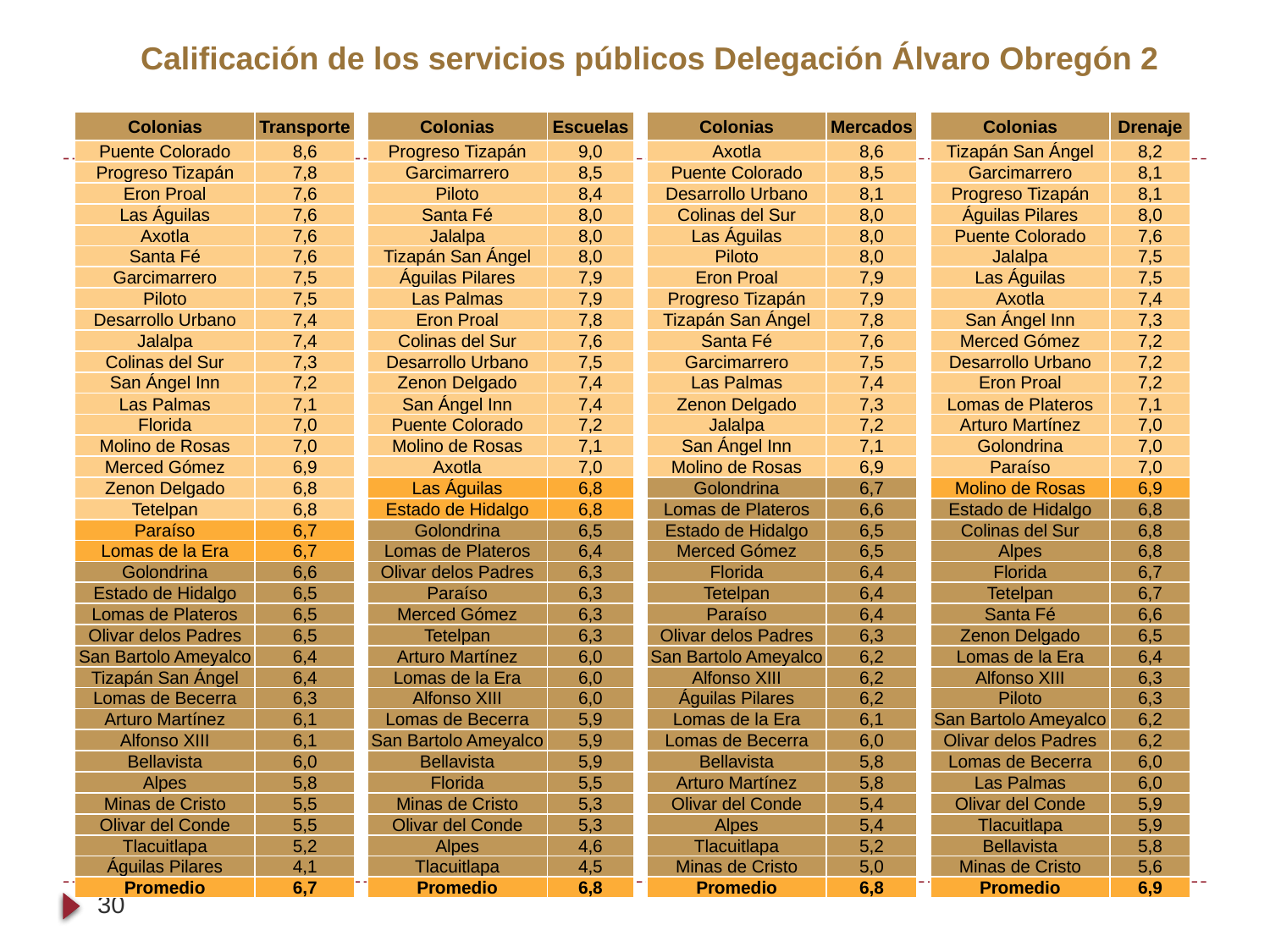

# Calificación de los servicios públicos Delegación Álvaro Obregón 2
| Colonias | Escuelas |
| --- | --- |
| Progreso Tizapán | 9,0 |
| Garcimarrero | 8,5 |
| Piloto | 8,4 |
| Santa Fé | 8,0 |
| Jalalpa | 8,0 |
| Tizapán San Ángel | 8,0 |
| Águilas Pilares | 7,9 |
| Las Palmas | 7,9 |
| Eron Proal | 7,8 |
| Colinas del Sur | 7,6 |
| Desarrollo Urbano | 7,5 |
| Zenon Delgado | 7,4 |
| San Ángel Inn | 7,4 |
| Puente Colorado | 7,2 |
| Molino de Rosas | 7,1 |
| Axotla | 7,0 |
| Las Águilas | 6,8 |
| Estado de Hidalgo | 6,8 |
| Golondrina | 6,5 |
| Lomas de Plateros | 6,4 |
| Olivar delos Padres | 6,3 |
| Paraíso | 6,3 |
| Merced Gómez | 6,3 |
| Tetelpan | 6,3 |
| Arturo Martínez | 6,0 |
| Lomas de la Era | 6,0 |
| Alfonso XIII | 6,0 |
| Lomas de Becerra | 5,9 |
| San Bartolo Ameyalco | 5,9 |
| Bellavista | 5,9 |
| Florida | 5,5 |
| Minas de Cristo | 5,3 |
| Olivar del Conde | 5,3 |
| Alpes | 4,6 |
| Tlacuitlapa | 4,5 |
| Promedio | 6,8 |
| Colonias | Drenaje |
| --- | --- |
| Tizapán San Ángel | 8,2 |
| Garcimarrero | 8,1 |
| Progreso Tizapán | 8,1 |
| Águilas Pilares | 8,0 |
| Puente Colorado | 7,6 |
| Jalalpa | 7,5 |
| Las Águilas | 7,5 |
| Axotla | 7,4 |
| San Ángel Inn | 7,3 |
| Merced Gómez | 7,2 |
| Desarrollo Urbano | 7,2 |
| Eron Proal | 7,2 |
| Lomas de Plateros | 7,1 |
| Arturo Martínez | 7,0 |
| Golondrina | 7,0 |
| Paraíso | 7,0 |
| Molino de Rosas | 6,9 |
| Estado de Hidalgo | 6,8 |
| Colinas del Sur | 6,8 |
| Alpes | 6,8 |
| Florida | 6,7 |
| Tetelpan | 6,7 |
| Santa Fé | 6,6 |
| Zenon Delgado | 6,5 |
| Lomas de la Era | 6,4 |
| Alfonso XIII | 6,3 |
| Piloto | 6,3 |
| San Bartolo Ameyalco | 6,2 |
| Olivar delos Padres | 6,2 |
| Lomas de Becerra | 6,0 |
| Las Palmas | 6,0 |
| Olivar del Conde | 5,9 |
| Tlacuitlapa | 5,9 |
| Bellavista | 5,8 |
| Minas de Cristo | 5,6 |
| Promedio | 6,9 |
| Colonias | Transporte |
| --- | --- |
| Puente Colorado | 8,6 |
| Progreso Tizapán | 7,8 |
| Eron Proal | 7,6 |
| Las Águilas | 7,6 |
| Axotla | 7,6 |
| Santa Fé | 7,6 |
| Garcimarrero | 7,5 |
| Piloto | 7,5 |
| Desarrollo Urbano | 7,4 |
| Jalalpa | 7,4 |
| Colinas del Sur | 7,3 |
| San Ángel Inn | 7,2 |
| Las Palmas | 7,1 |
| Florida | 7,0 |
| Molino de Rosas | 7,0 |
| Merced Gómez | 6,9 |
| Zenon Delgado | 6,8 |
| Tetelpan | 6,8 |
| Paraíso | 6,7 |
| Lomas de la Era | 6,7 |
| Golondrina | 6,6 |
| Estado de Hidalgo | 6,5 |
| Lomas de Plateros | 6,5 |
| Olivar delos Padres | 6,5 |
| San Bartolo Ameyalco | 6,4 |
| Tizapán San Ángel | 6,4 |
| Lomas de Becerra | 6,3 |
| Arturo Martínez | 6,1 |
| Alfonso XIII | 6,1 |
| Bellavista | 6,0 |
| Alpes | 5,8 |
| Minas de Cristo | 5,5 |
| Olivar del Conde | 5,5 |
| Tlacuitlapa | 5,2 |
| Águilas Pilares | 4,1 |
| Promedio | 6,7 |
| Colonias | Mercados |
| --- | --- |
| Axotla | 8,6 |
| Puente Colorado | 8,5 |
| Desarrollo Urbano | 8,1 |
| Colinas del Sur | 8,0 |
| Las Águilas | 8,0 |
| Piloto | 8,0 |
| Eron Proal | 7,9 |
| Progreso Tizapán | 7,9 |
| Tizapán San Ángel | 7,8 |
| Santa Fé | 7,6 |
| Garcimarrero | 7,5 |
| Las Palmas | 7,4 |
| Zenon Delgado | 7,3 |
| Jalalpa | 7,2 |
| San Ángel Inn | 7,1 |
| Molino de Rosas | 6,9 |
| Golondrina | 6,7 |
| Lomas de Plateros | 6,6 |
| Estado de Hidalgo | 6,5 |
| Merced Gómez | 6,5 |
| Florida | 6,4 |
| Tetelpan | 6,4 |
| Paraíso | 6,4 |
| Olivar delos Padres | 6,3 |
| San Bartolo Ameyalco | 6,2 |
| Alfonso XIII | 6,2 |
| Águilas Pilares | 6,2 |
| Lomas de la Era | 6,1 |
| Lomas de Becerra | 6,0 |
| Bellavista | 5,8 |
| Arturo Martínez | 5,8 |
| Olivar del Conde | 5,4 |
| Alpes | 5,4 |
| Tlacuitlapa | 5,2 |
| Minas de Cristo | 5,0 |
| Promedio | 6,8 |
30